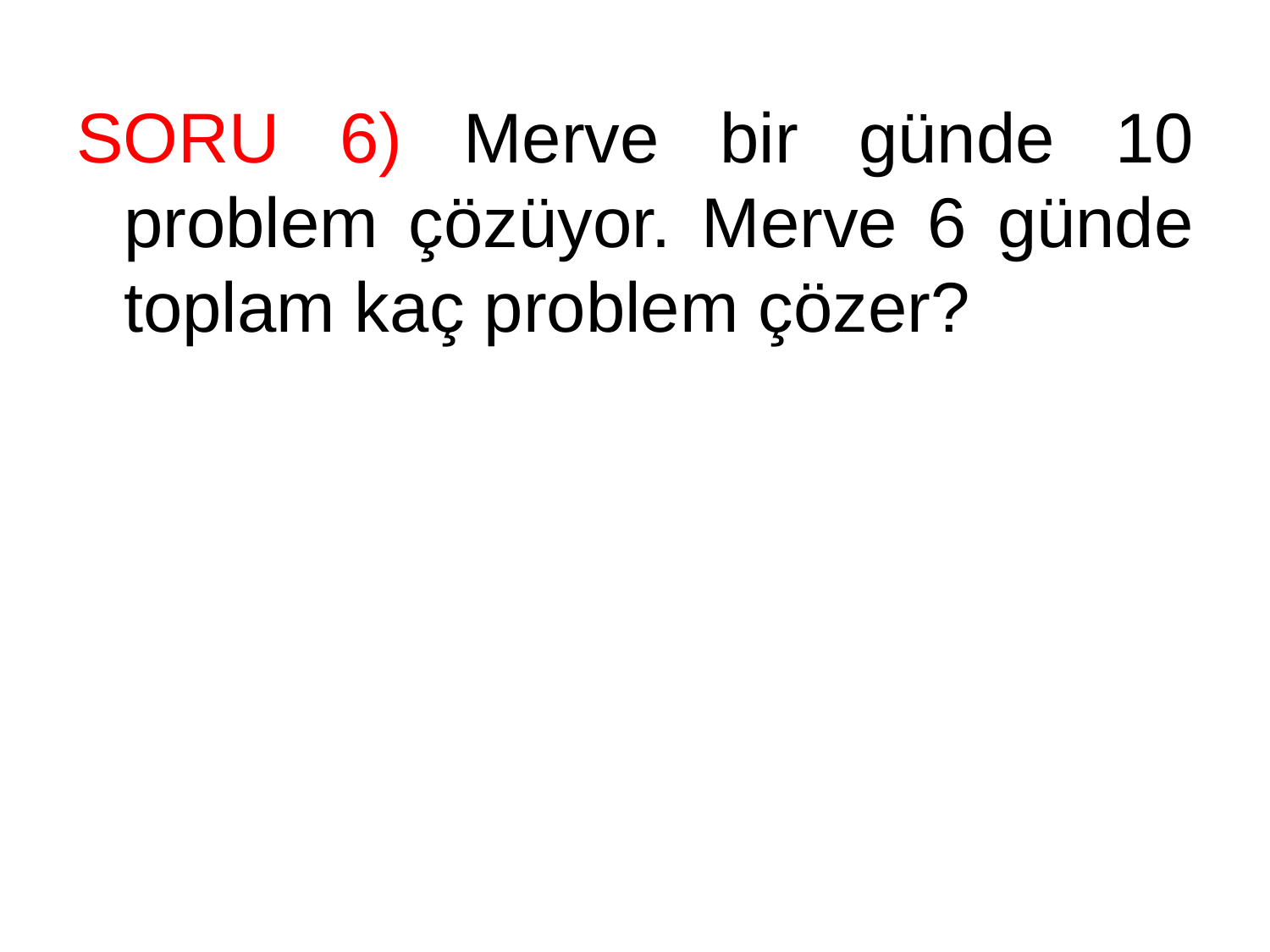

SORU 6) Merve bir günde 10 problem çözüyor. Merve 6 günde toplam kaç problem çözer?